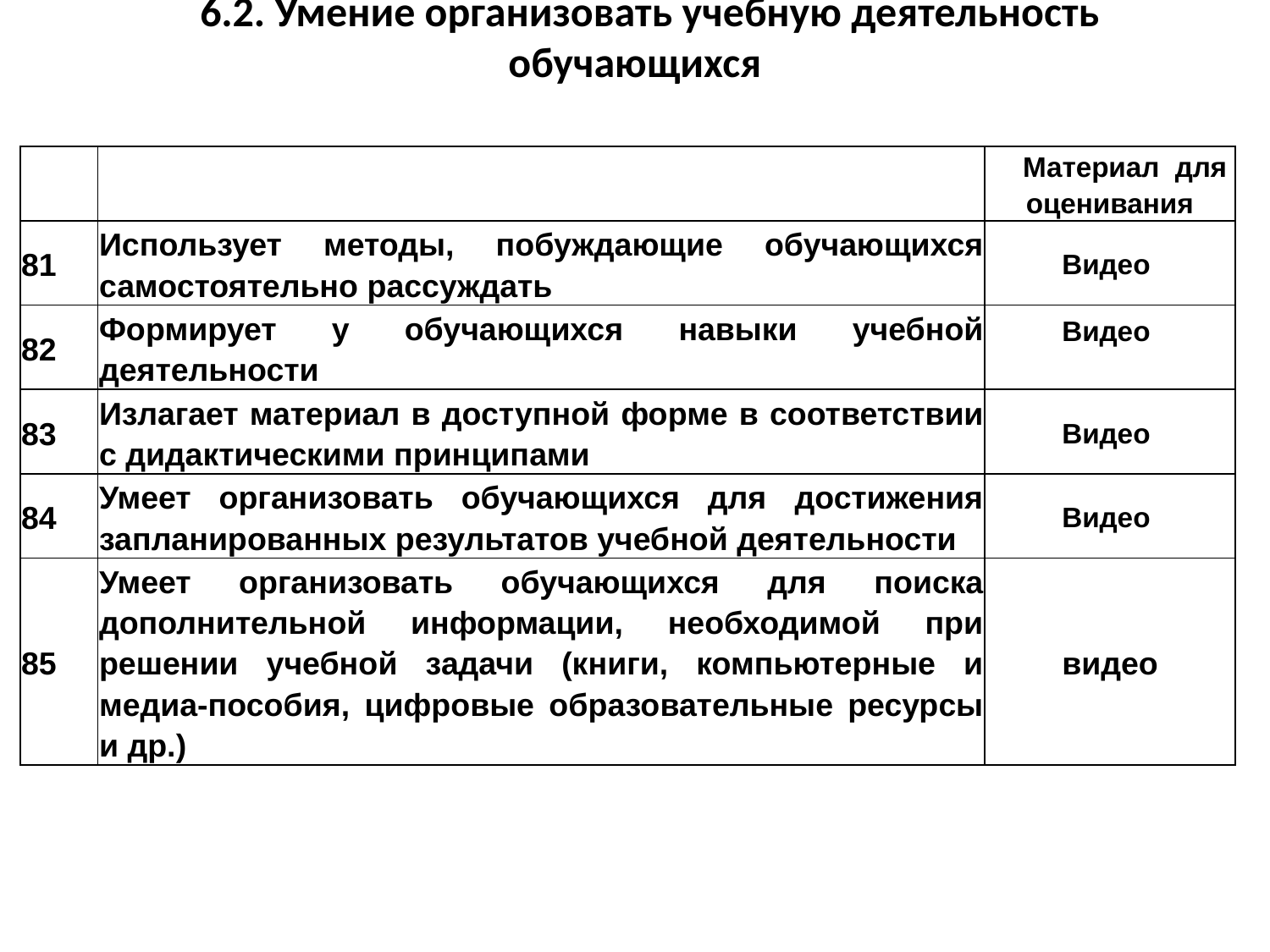

6.2. Умение организовать учебную деятельность обучающихся
|  |  | Материал для оценивания |
| --- | --- | --- |
| 81 | Использует методы, побуждающие обучающихся самостоятельно рассуждать | Видео |
| 82 | Формирует у обучающихся навыки учебной деятельности | Видео |
| 83 | Излагает материал в доступной форме в соответствии с дидактическими принципами | Видео |
| 84 | Умеет организовать обучающихся для достижения запланированных результатов учебной деятельности | Видео |
| 85 | Умеет организовать обучающихся для поиска дополнительной информации, необходимой при решении учебной задачи (книги, компьютерные и медиа-пособия, цифровые образовательные ресурсы и др.) | видео |